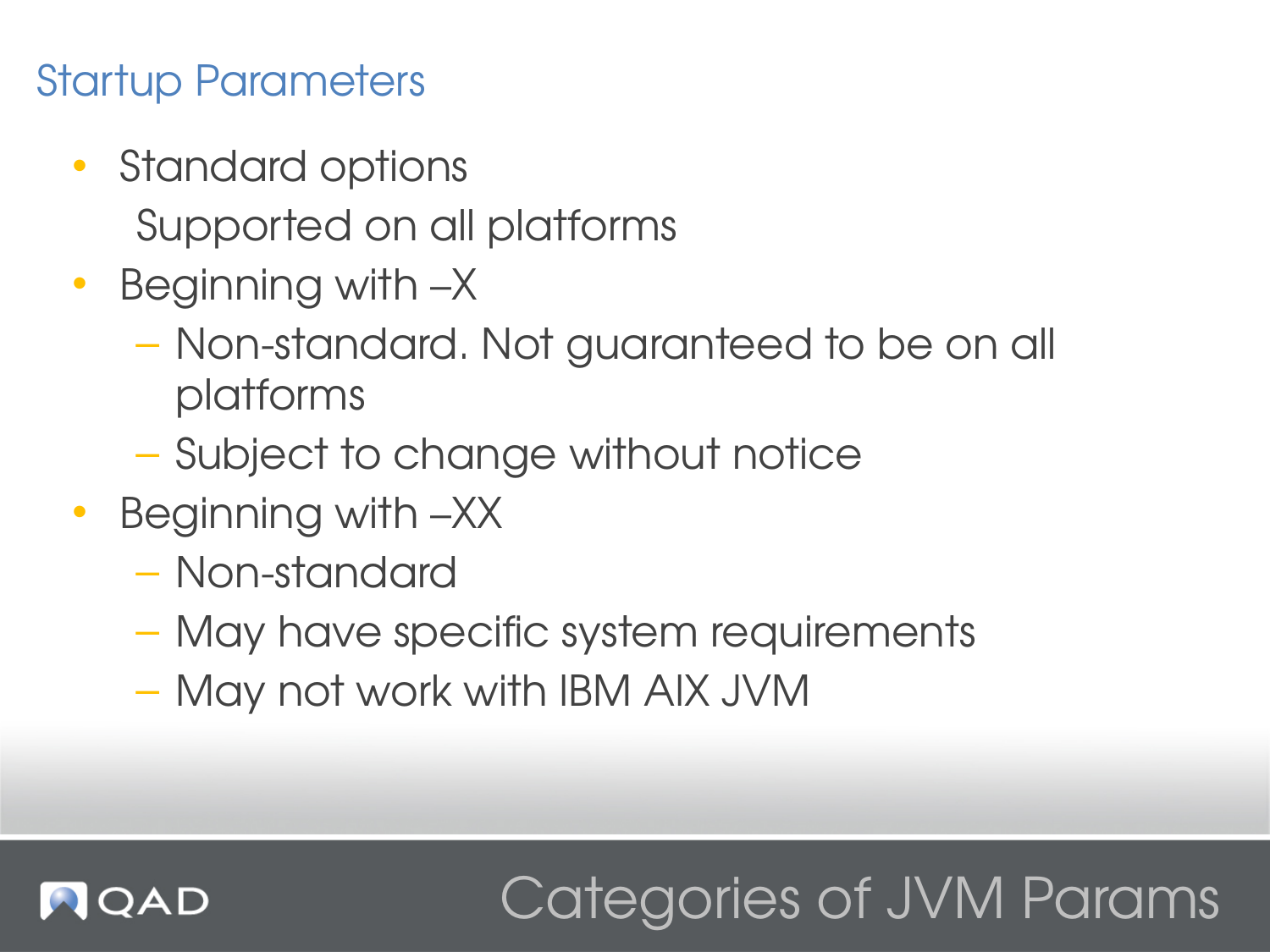

Startup Parameters
Standard options
Supported on all platforms
Beginning with –X
Non-standard. Not guaranteed to be on all platforms
Subject to change without notice
Beginning with –XX
Non-standard
May have specific system requirements
May not work with IBM AIX JVM
# Categories of JVM Params